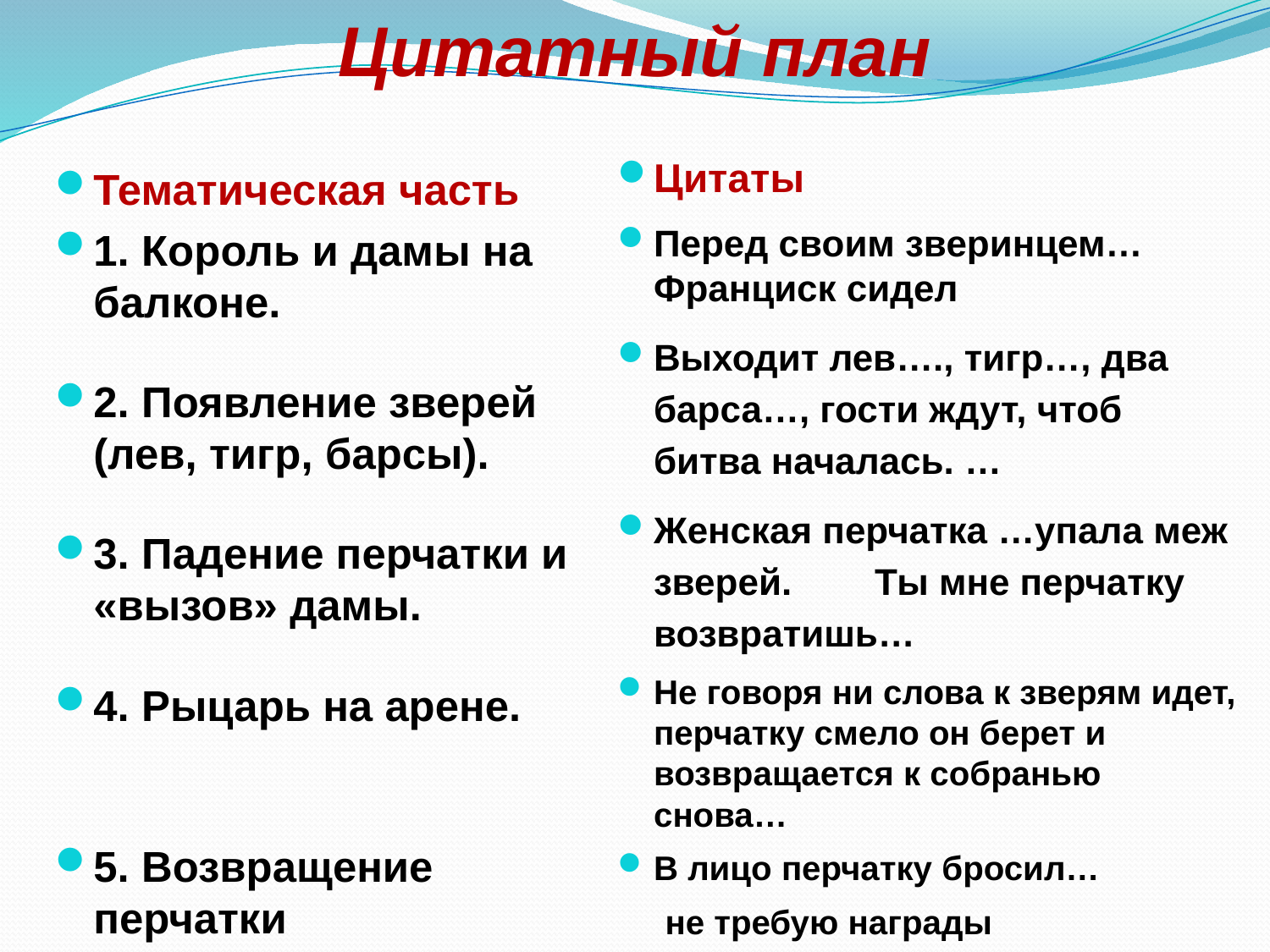

Цитатный план
Цитаты
Перед своим зверинцем… Франциск сидел
Выходит лев…., тигр…, два барса…, гости ждут, чтоб   битва началась. …
Женская перчатка …упала меж зверей.        Ты мне перчатку возвратишь…
Не говоря ни слова к зверям идет, перчатку смело он берет и возвращается к собранью снова…
В лицо перчатку бросил…
     не требую награды

Тематическая часть
1. Король и дамы на балконе.
2. Появление зверей (лев, тигр, барсы).
3. Падение перчатки и «вызов» дамы.
4. Рыцарь на арене.

5. Возвращение перчатки